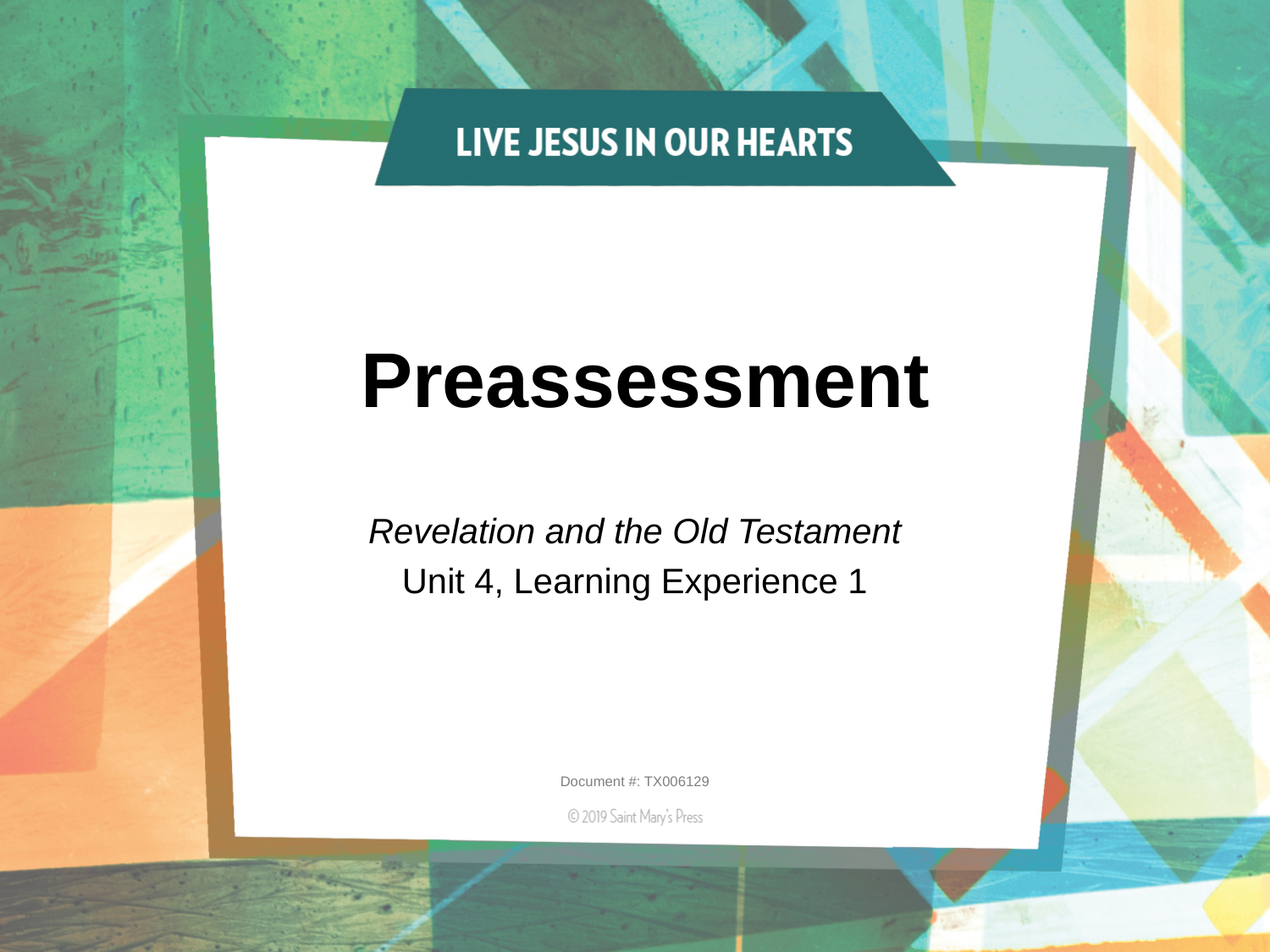

# Preassessment
Revelation and the Old Testament
Unit 4, Learning Experience 1
Document #: TX006129